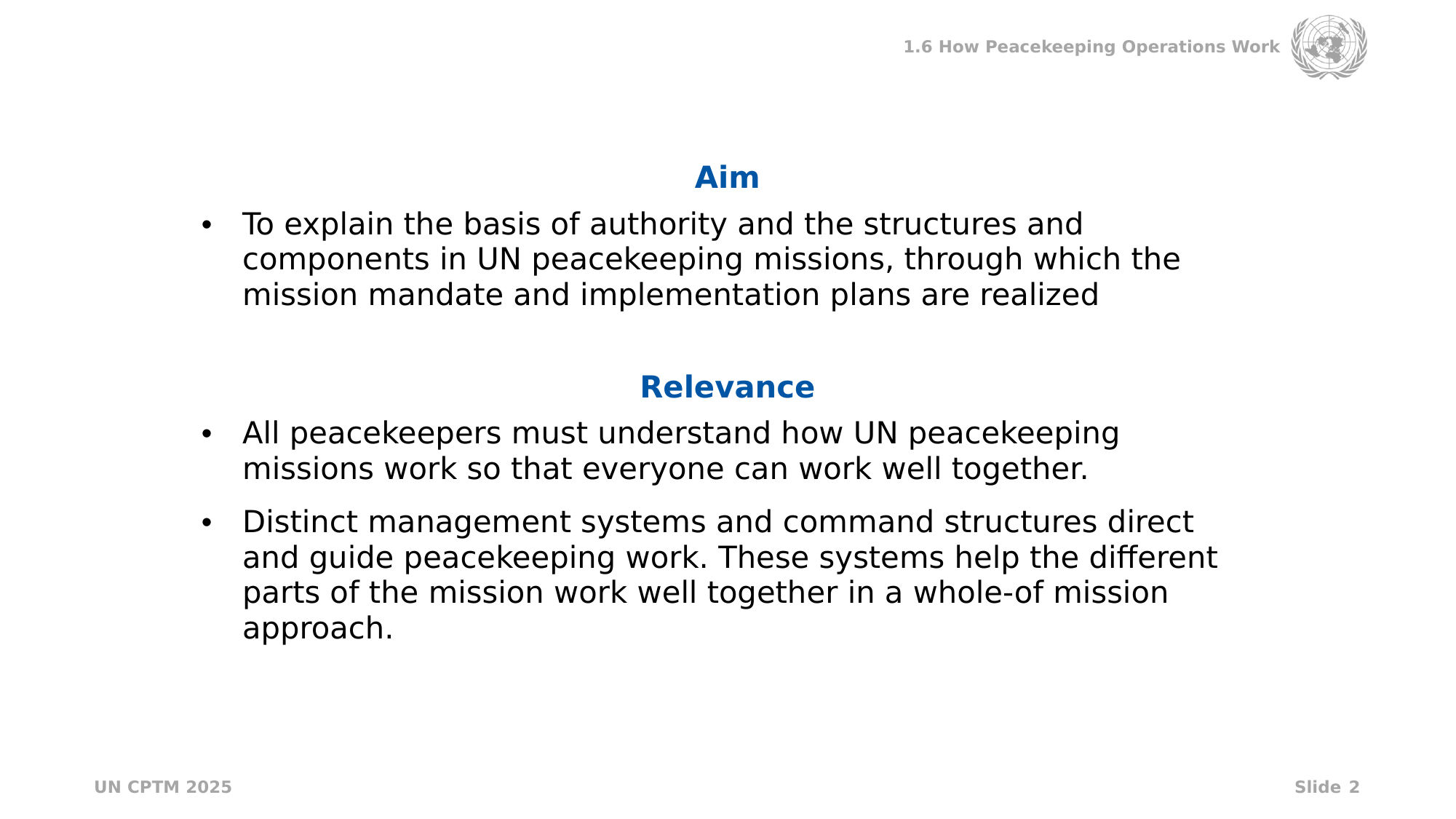

| Aim |
| --- |
| To explain the basis of authority and the structures and components in UN peacekeeping missions, through which the mission mandate and implementation plans are realized |
|  |
| Relevance |
| All peacekeepers must understand how UN peacekeeping missions work so that everyone can work well together. Distinct management systems and command structures direct and guide peacekeeping work. These systems help the different parts of the mission work well together in a whole-of mission approach. |